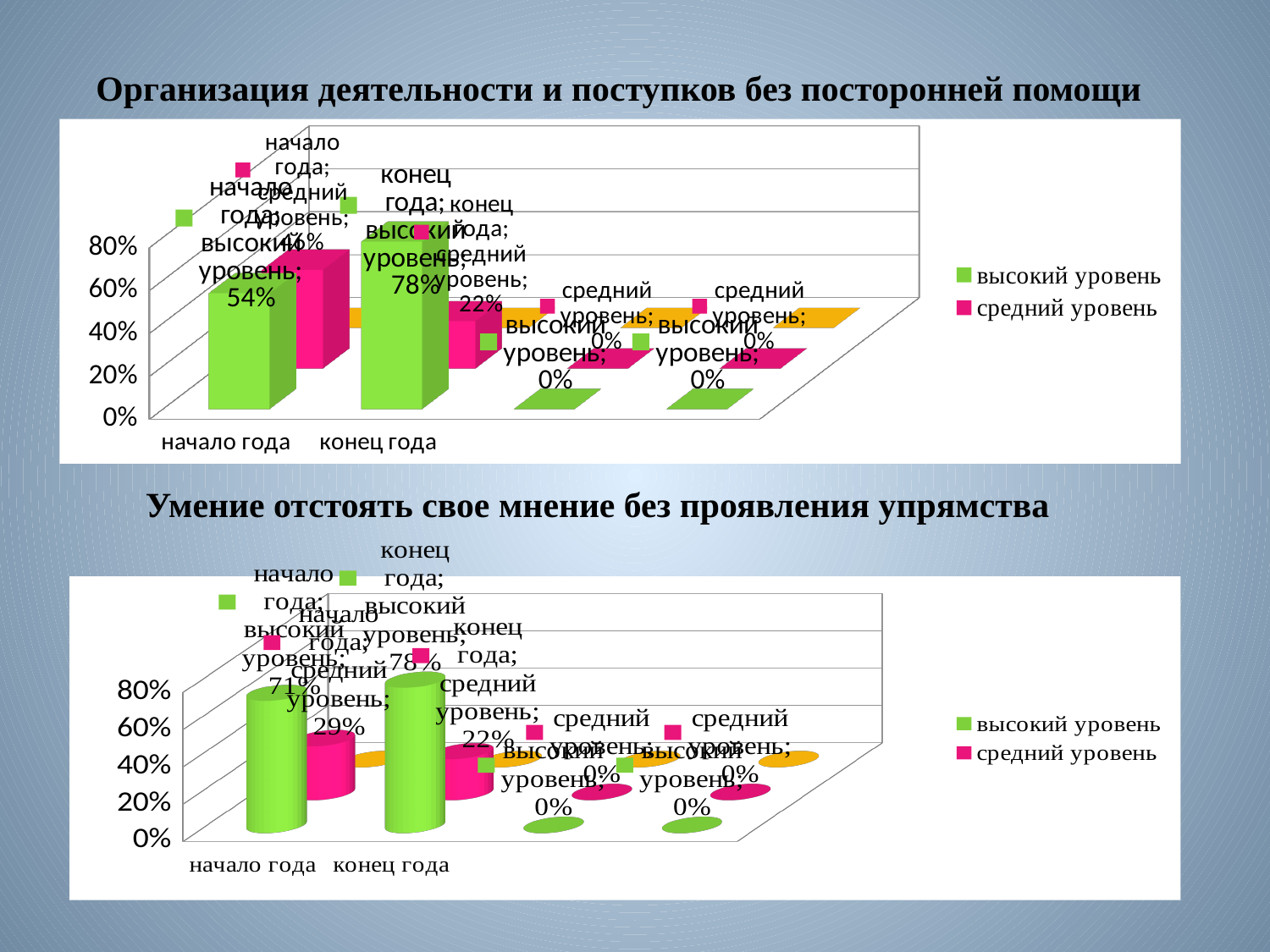

Организация деятельности и поступков без посторонней помощи

[unsupported chart]

Умение отстоять свое мнение без проявления упрямства

[unsupported chart]